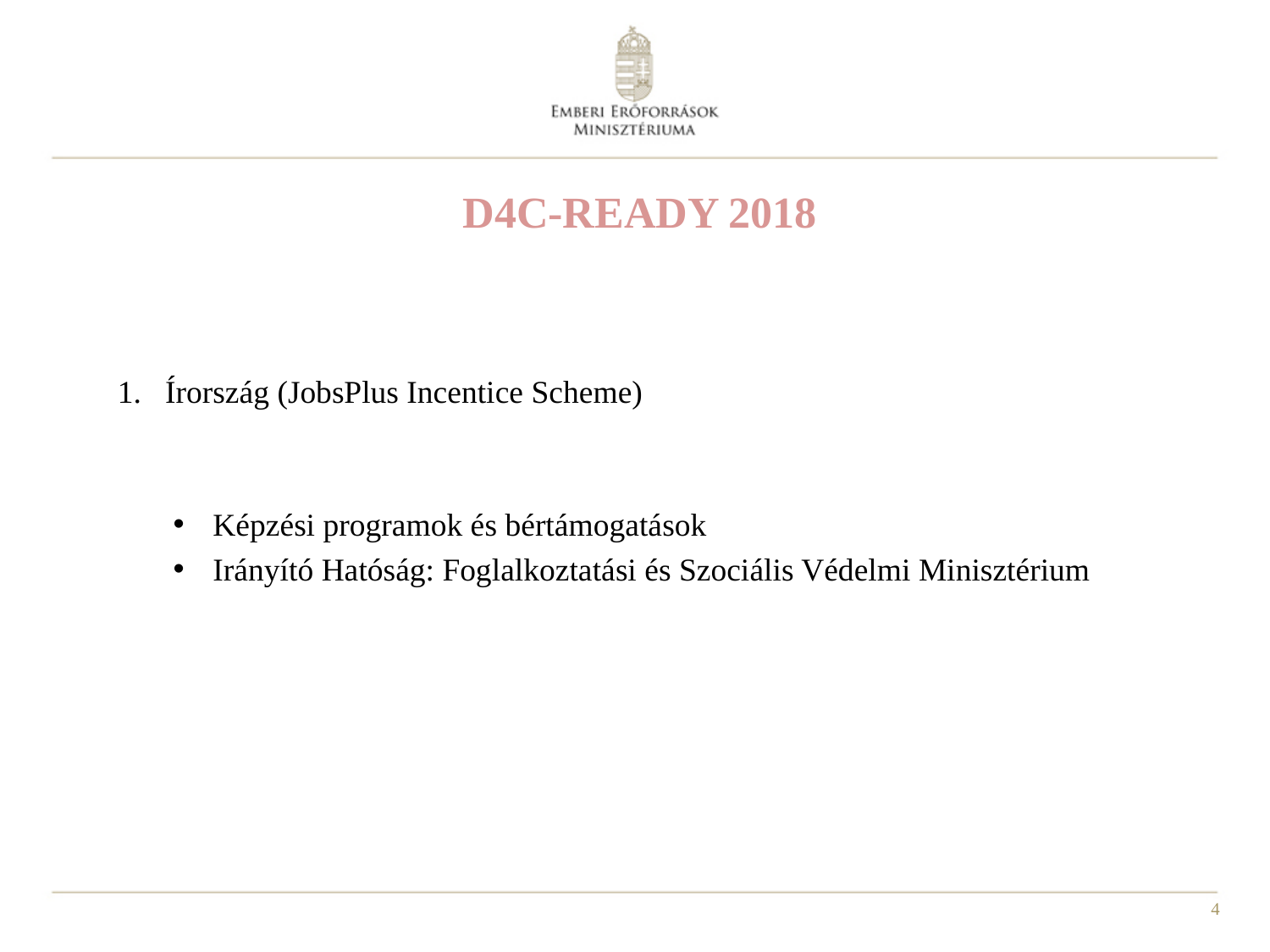

# D4C-READY 2018

Írország (JobsPlus Incentice Scheme)

Képzési programok és bértámogatások
Irányító Hatóság: Foglalkoztatási és Szociális Védelmi Minisztérium